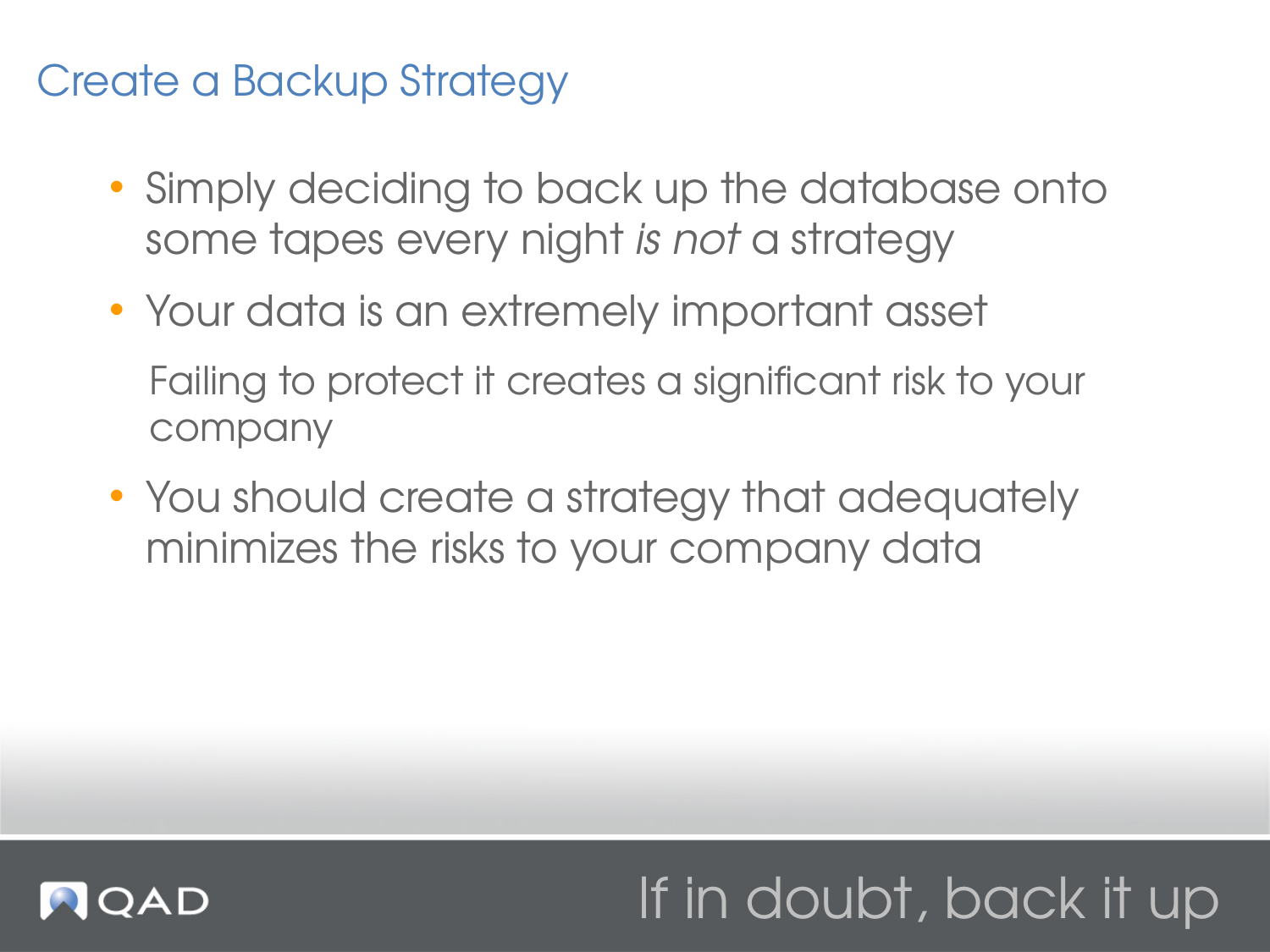

Create a Backup Strategy
Simply deciding to back up the database onto some tapes every night is not a strategy
Your data is an extremely important asset
Failing to protect it creates a significant risk to your company
You should create a strategy that adequately minimizes the risks to your company data

# If in doubt, back it up